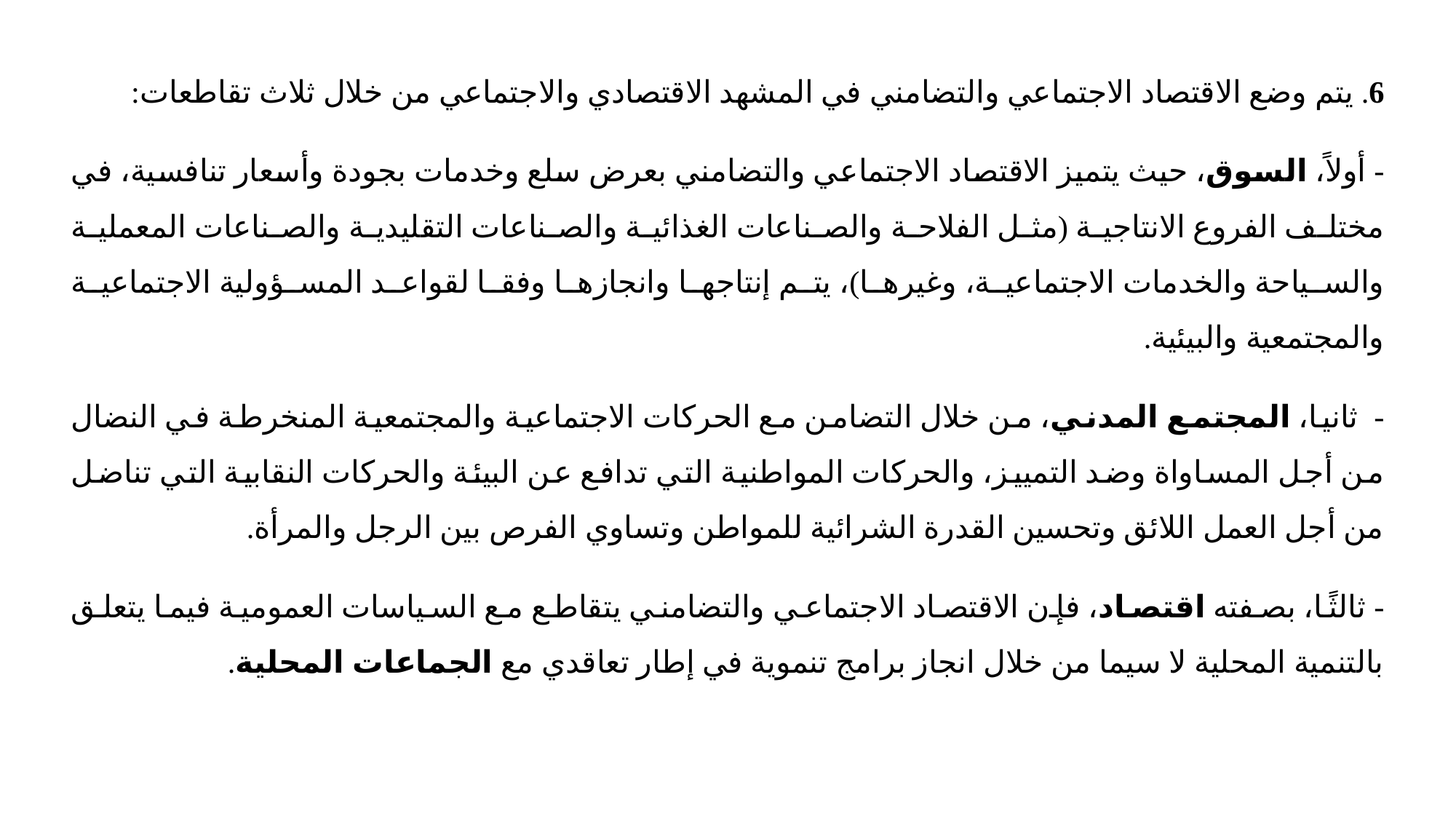

6. يتم وضع الاقتصاد الاجتماعي والتضامني في المشهد الاقتصادي والاجتماعي من خلال ثلاث تقاطعات:
- أولاً، السوق، حيث يتميز الاقتصاد الاجتماعي والتضامني بعرض سلع وخدمات بجودة وأسعار تنافسية، في مختلف الفروع الانتاجية (مثل الفلاحة والصناعات الغذائية والصناعات التقليدية والصناعات المعملية والسياحة والخدمات الاجتماعية، وغيرها)، يتم إنتاجها وانجازها وفقا لقواعد المسؤولية الاجتماعية والمجتمعية والبيئية.
-  ثانيا، المجتمع المدني، من خلال التضامن مع الحركات الاجتماعية والمجتمعية المنخرطة في النضال من أجل المساواة وضد التمييز، والحركات المواطنية التي تدافع عن البيئة والحركات النقابية التي تناضل من أجل العمل اللائق وتحسين القدرة الشرائية للمواطن وتساوي الفرص بين الرجل والمرأة.
- ثالثًا، بصفته اقتصاد، فإن الاقتصاد الاجتماعي والتضامني يتقاطع مع السياسات العمومية فيما يتعلق بالتنمية المحلية لا سيما من خلال انجاز برامج تنموية في إطار تعاقدي مع الجماعات المحلية.